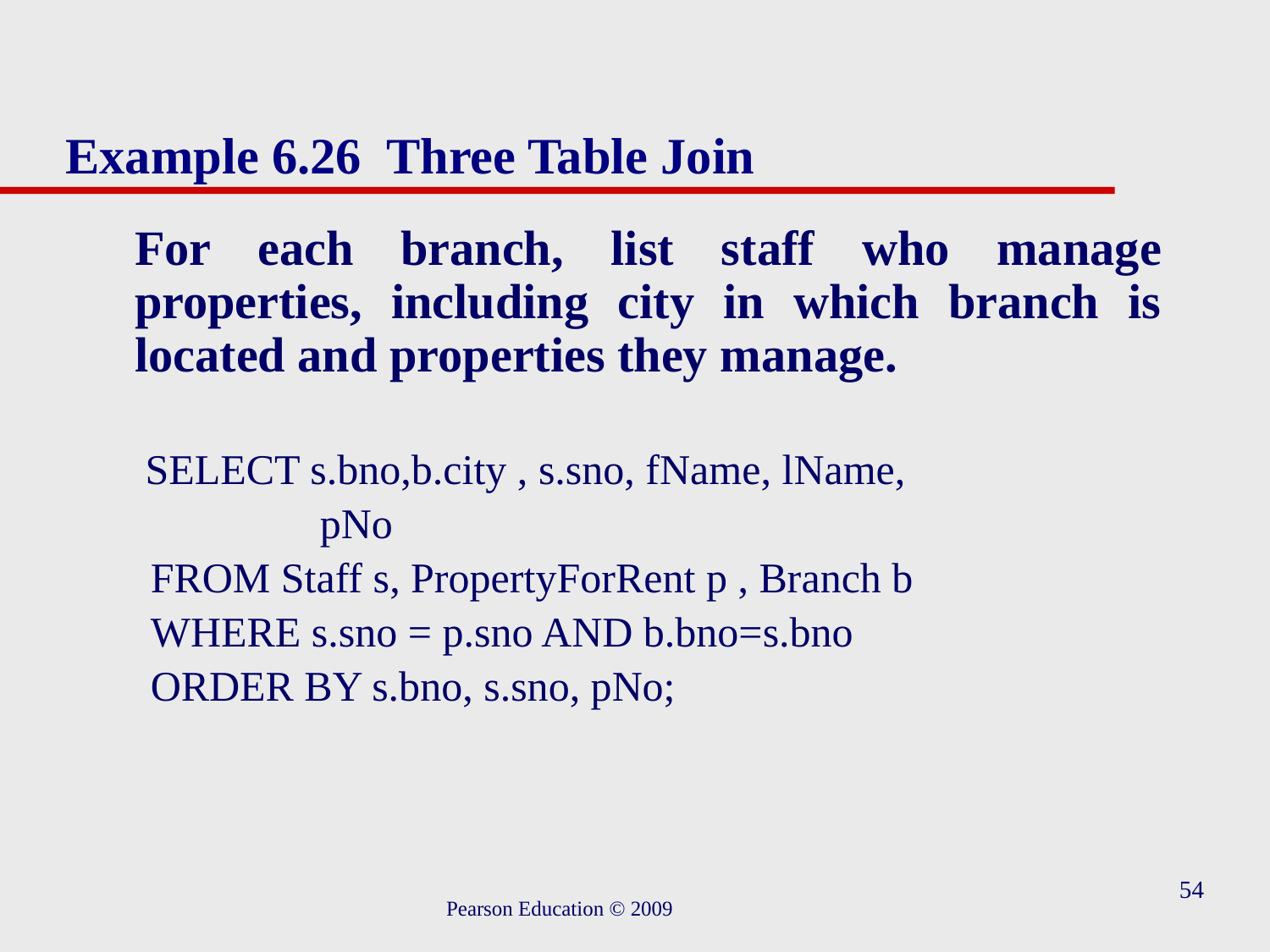

# Example 6.26  Three Table Join
	For each branch, list staff who manage properties, including city in which branch is located and properties they manage.

	 SELECT s.bno,b.city , s.sno, fName, lName,
                pNo
FROM Staff s, PropertyForRent p , Branch b
WHERE s.sno = p.sno AND b.bno=s.bno
ORDER BY s.bno, s.sno, pNo;
54
Pearson Education © 2009